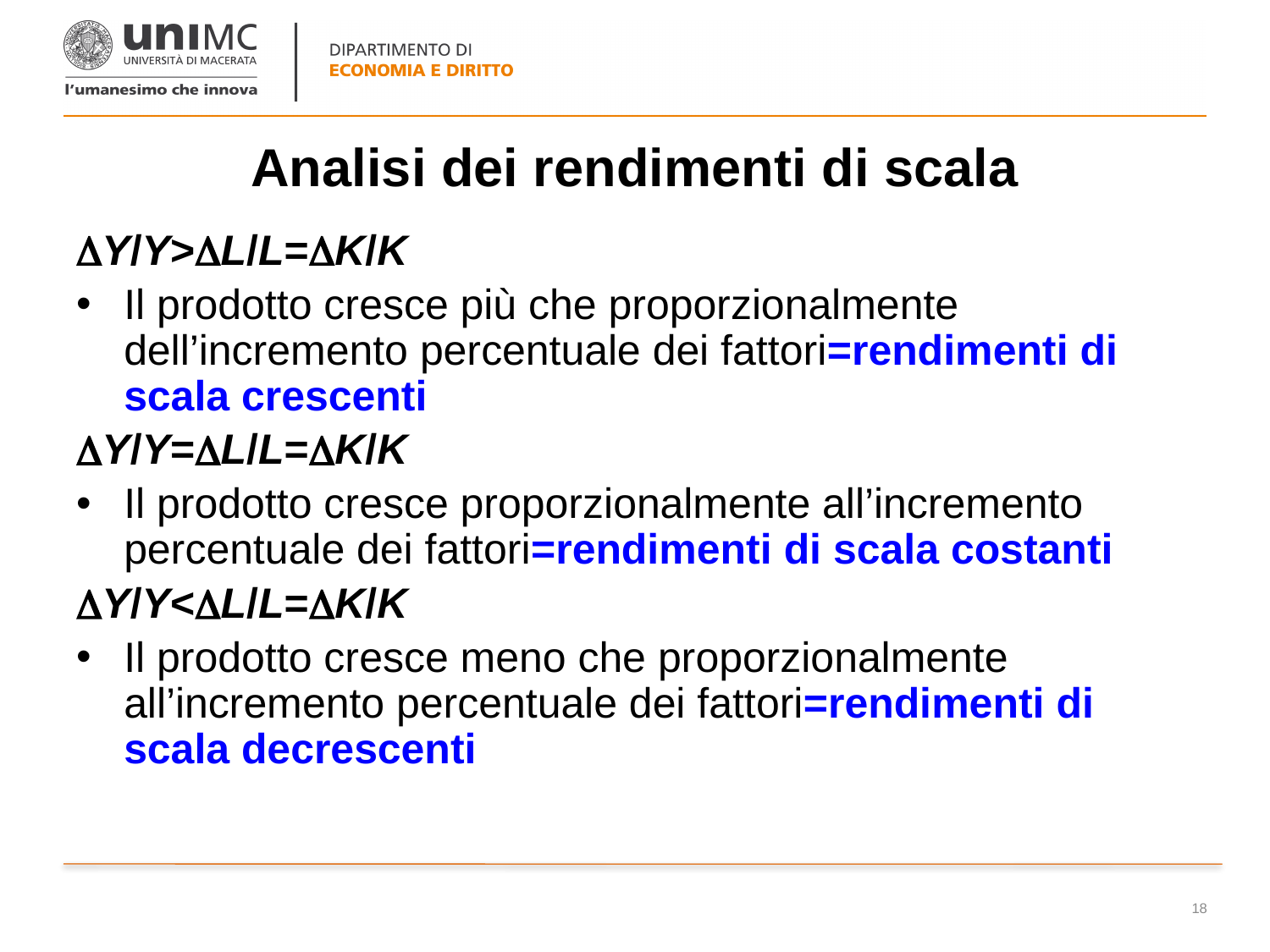

# Analisi dei rendimenti di scala
ΔY/Y>ΔL/L=ΔK/K
Il prodotto cresce più che proporzionalmente dell’incremento percentuale dei fattori=rendimenti di scala crescenti
ΔY/Y=ΔL/L=ΔK/K
Il prodotto cresce proporzionalmente all’incremento percentuale dei fattori=rendimenti di scala costanti
ΔY/Y<ΔL/L=ΔK/K
Il prodotto cresce meno che proporzionalmente all’incremento percentuale dei fattori=rendimenti di scala decrescenti

18